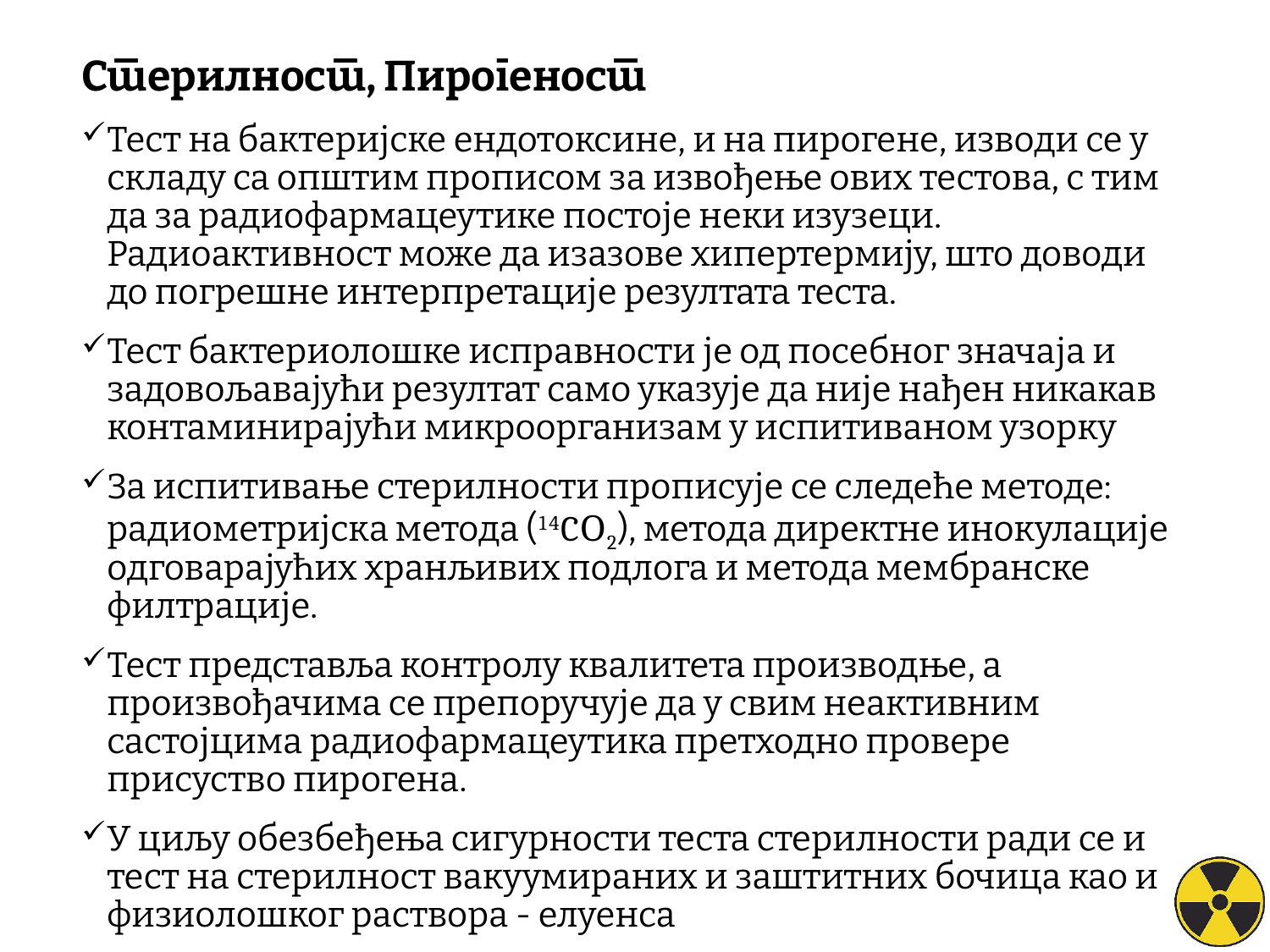

Стерилност, Пирогеност
Тест на бактеријске ендотоксине, и на пирогене, изводи се у складу са општим прописом за извођење ових тестова, с тим да за радиофармацеутике постоје неки изузеци. Радиоактивност може да изазове хипертермију, што доводи до погрешне интерпретације резултата теста.
Тест бактериолошке исправности је од посебног значаја и задовољавајући резултат само указује да није нађен никакав контаминирајући микроорганизам у испитиваном узорку
За испитивање стерилности прописује се следеће методе: радиометријскa метода (14CО2), метода директне инокулације одговарајућих хранљивих подлога и методa мембранске филтрације.
Тест представља контролу квалитета производње, а произвођачима се препоручује да у свим неактивним састојцима радиофармацеутика претходно провере присуство пирогена.
У циљу обезбеђења сигурности теста стерилности ради се и тест на стерилност вакуумираних и заштитних бочица као и физиолошког раствора - елуенса